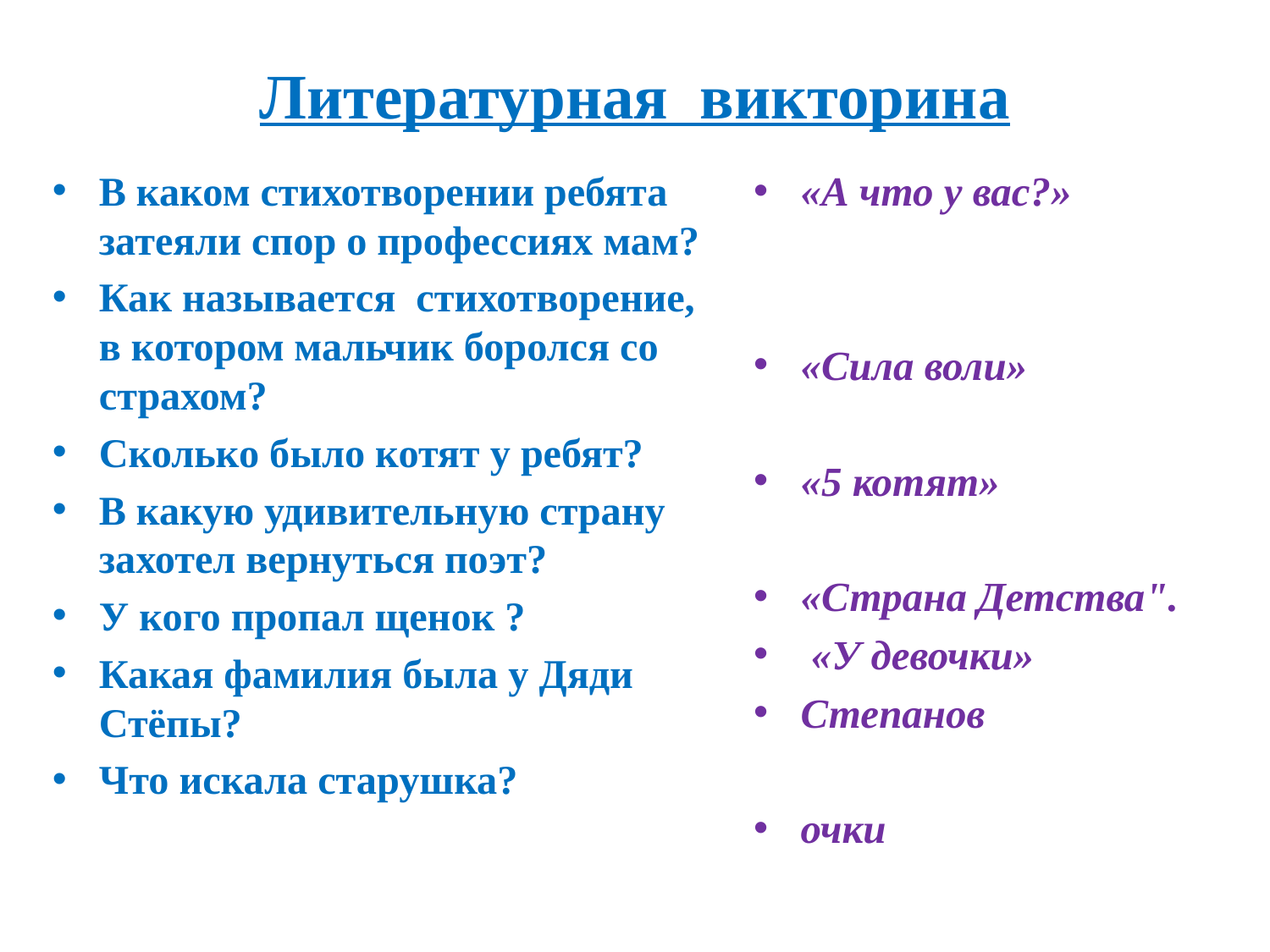

# Литературная  викторина
В каком стихотворении ребята затеяли спор о профессиях мам?
Как называется  стихотворение, в котором мальчик боролся со страхом?
Сколько было котят у ребят?
В какую удивительную страну захотел вернуться поэт?
У кого пропал щенок ?
Какая фамилия была у Дяди Стёпы?
Что искала старушка?

«А что у вас?»

«Сила воли»

«5 котят»

«Страна Детства".
 «У девочки»
Степанов

очки